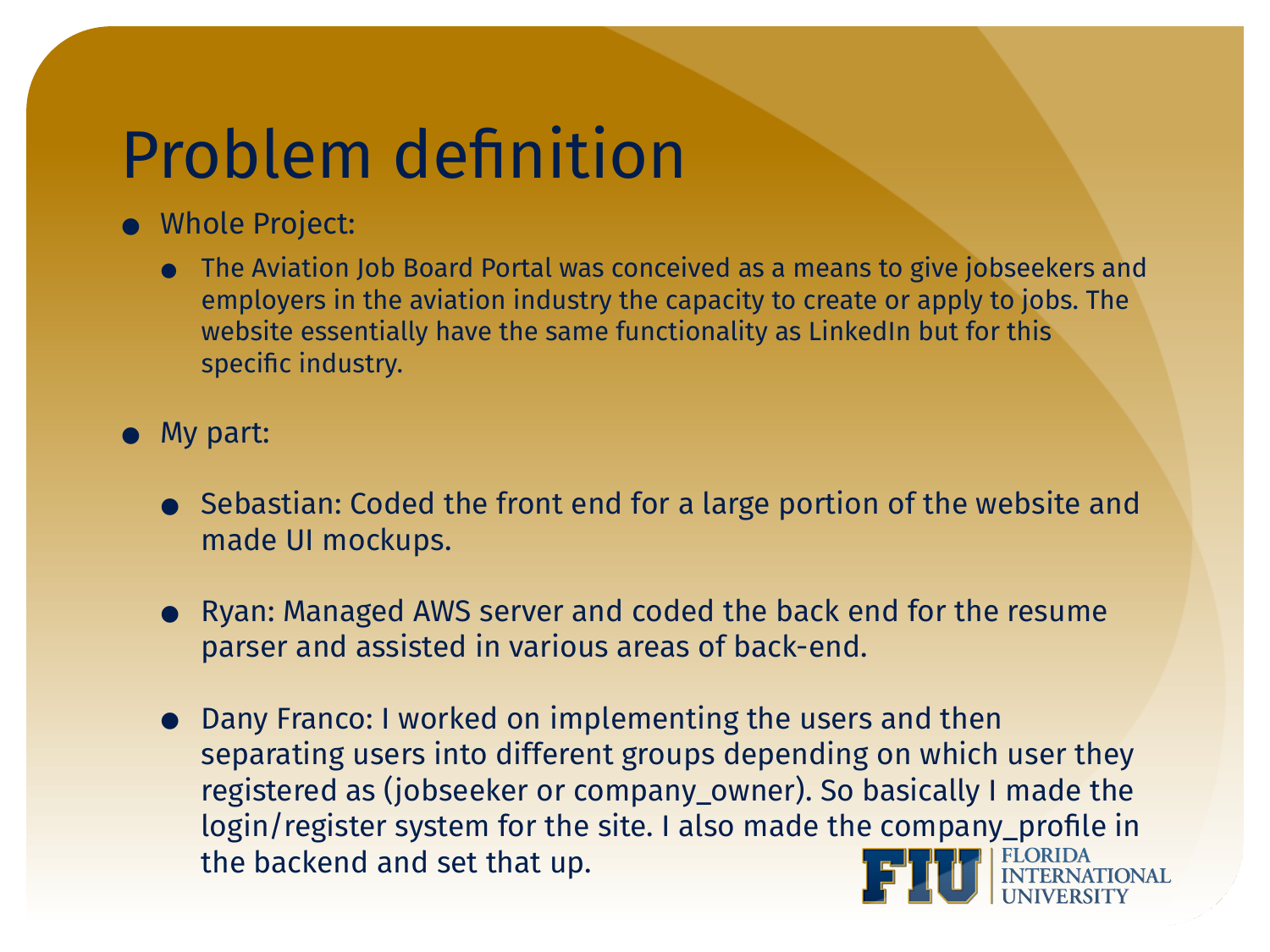

# Problem definition
Whole Project:
The Aviation Job Board Portal was conceived as a means to give jobseekers and employers in the aviation industry the capacity to create or apply to jobs. The website essentially have the same functionality as LinkedIn but for this specific industry.
My part:
Sebastian: Coded the front end for a large portion of the website and made UI mockups.
Ryan: Managed AWS server and coded the back end for the resume parser and assisted in various areas of back-end.
Dany Franco: I worked on implementing the users and then separating users into different groups depending on which user they registered as (jobseeker or company_owner). So basically I made the login/register system for the site. I also made the company_profile in the backend and set that up.